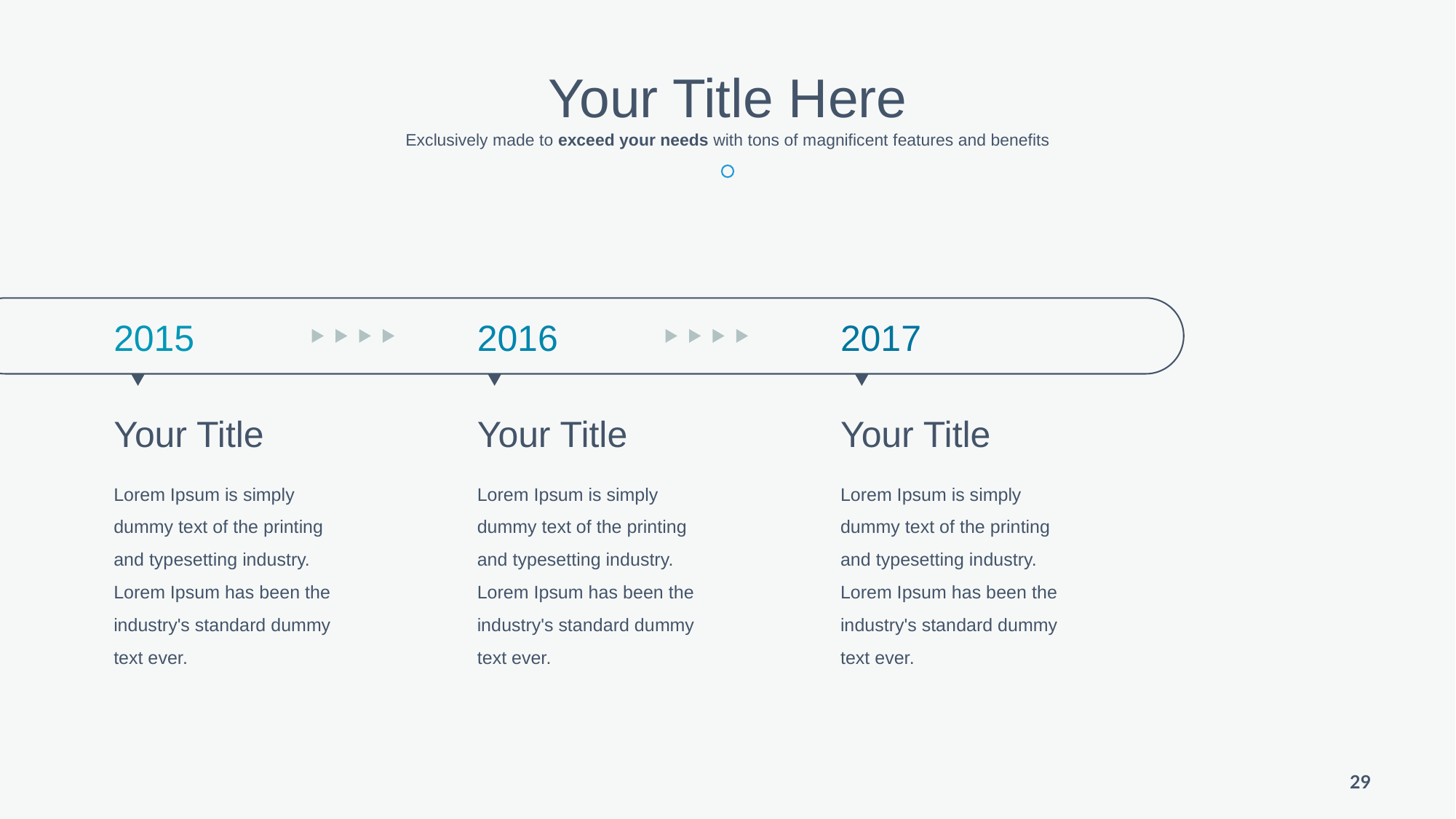

Your Title Here
Exclusively made to exceed your needs with tons of magnificent features and benefits

2015
2016
2017

Your Title
Your Title
Your Title
Lorem Ipsum is simply dummy text of the printing and typesetting industry. Lorem Ipsum has been the industry's standard dummy text ever.
Lorem Ipsum is simply dummy text of the printing and typesetting industry. Lorem Ipsum has been the industry's standard dummy text ever.
Lorem Ipsum is simply dummy text of the printing and typesetting industry. Lorem Ipsum has been the industry's standard dummy text ever.